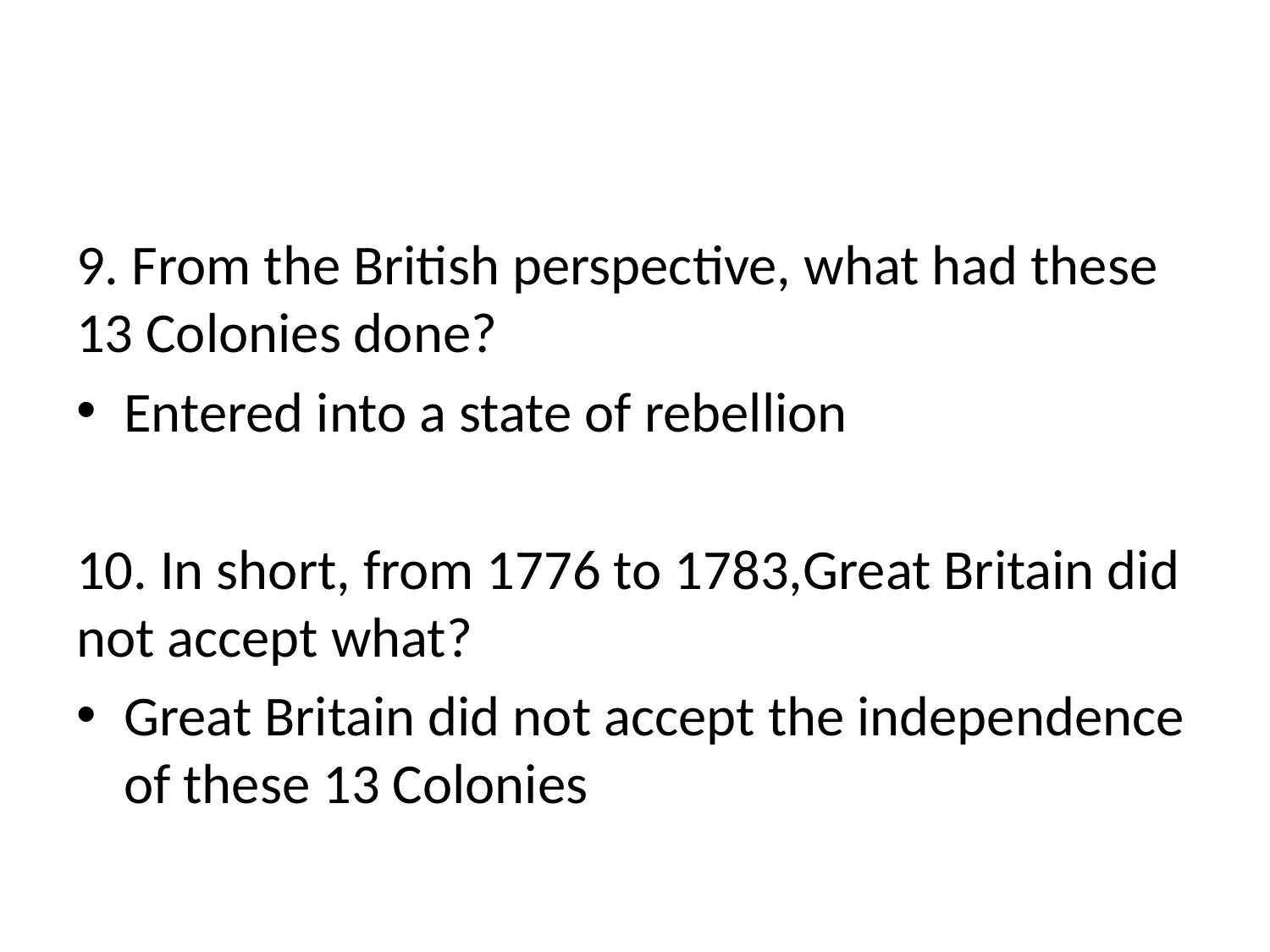

#
9. From the British perspective, what had these 13 Colonies done?
Entered into a state of rebellion

10. In short, from 1776 to 1783,Great Britain did not accept what?
Great Britain did not accept the independence of these 13 Colonies